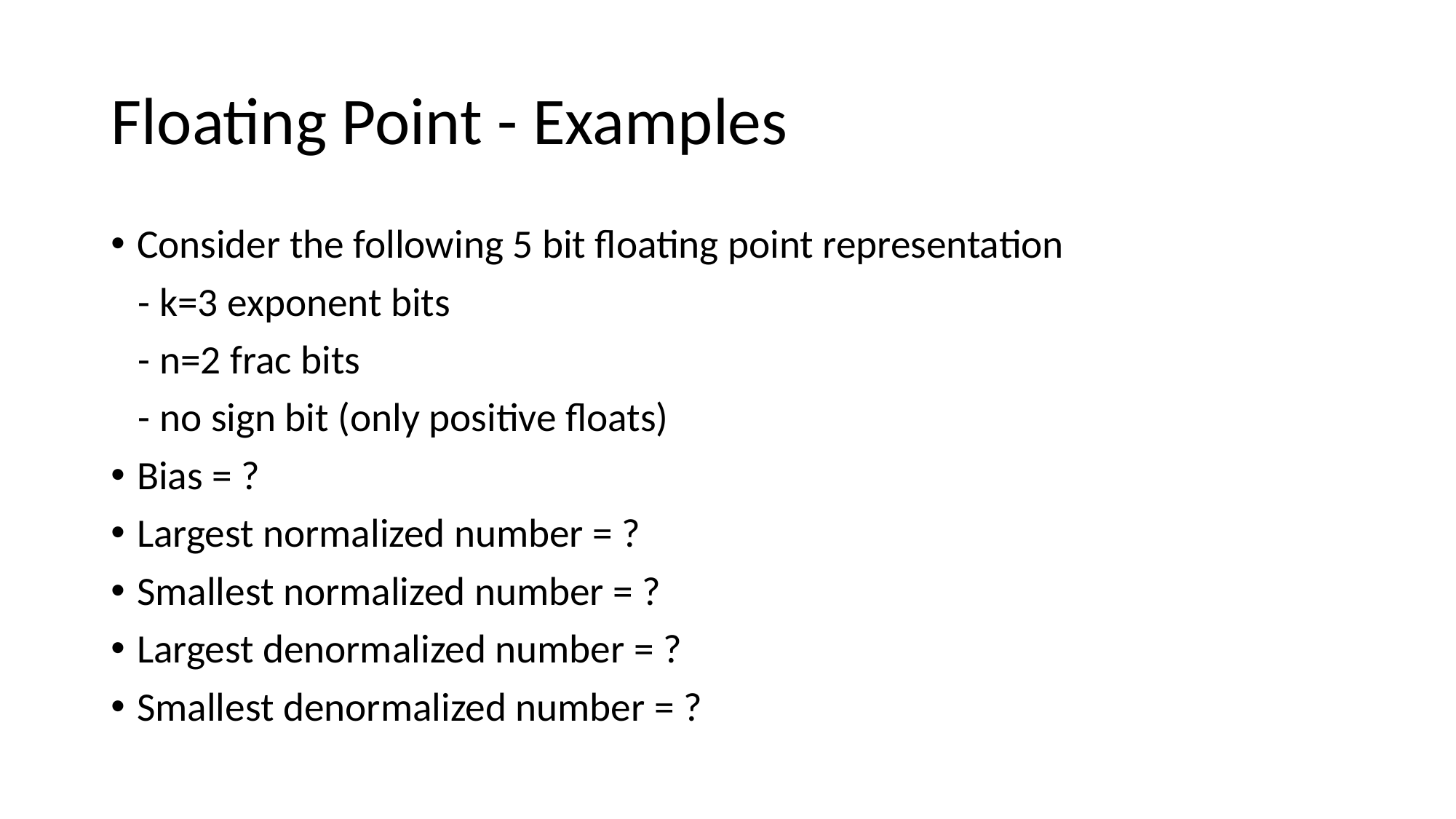

# Floating Point - Examples
Consider the following 5 bit floating point representation
   - k=3 exponent bits
   - n=2 frac bits
   - no sign bit (only positive floats)
Bias = ?
Largest normalized number = ?
Smallest normalized number = ?
Largest denormalized number = ?
Smallest denormalized number = ?